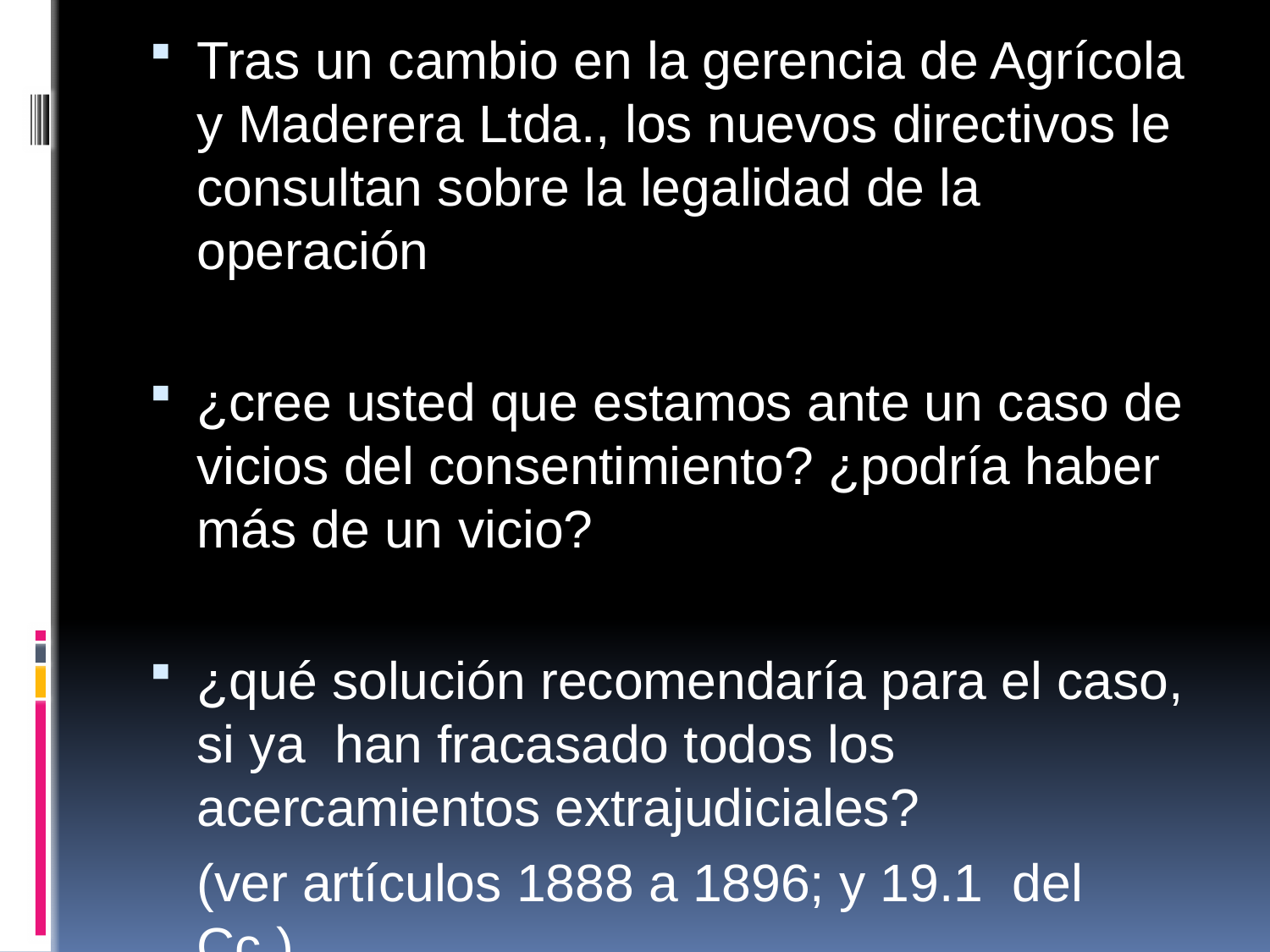

#
Tras un cambio en la gerencia de Agrícola y Maderera Ltda., los nuevos directivos le consultan sobre la legalidad de la operación

¿cree usted que estamos ante un caso de vicios del consentimiento? ¿podría haber más de un vicio?

¿qué solución recomendaría para el caso, si ya  han fracasado todos los acercamientos extrajudiciales?
	(ver artículos 1888 a 1896; y 19.1  del Cc.)